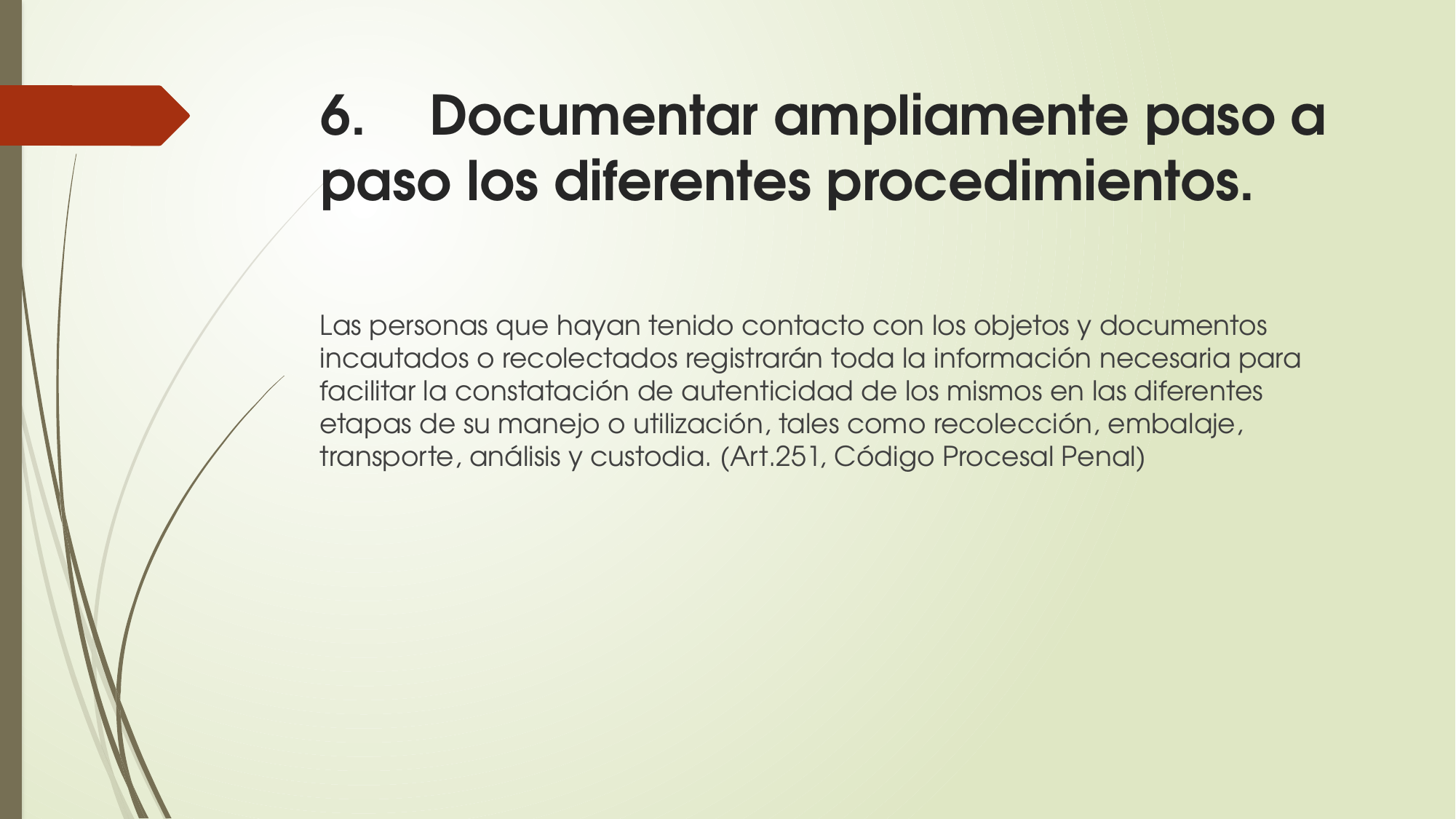

# 6.	Documentar ampliamente paso a paso los diferentes procedimientos.

Las personas que hayan tenido contacto con los objetos y documentos incautados o recolectados registrarán toda la información necesaria para facilitar la constatación de autenticidad de los mismos en las diferentes etapas de su manejo o utilización, tales como recolección, embalaje, transporte, análisis y custodia. (Art.251, Código Procesal Penal)